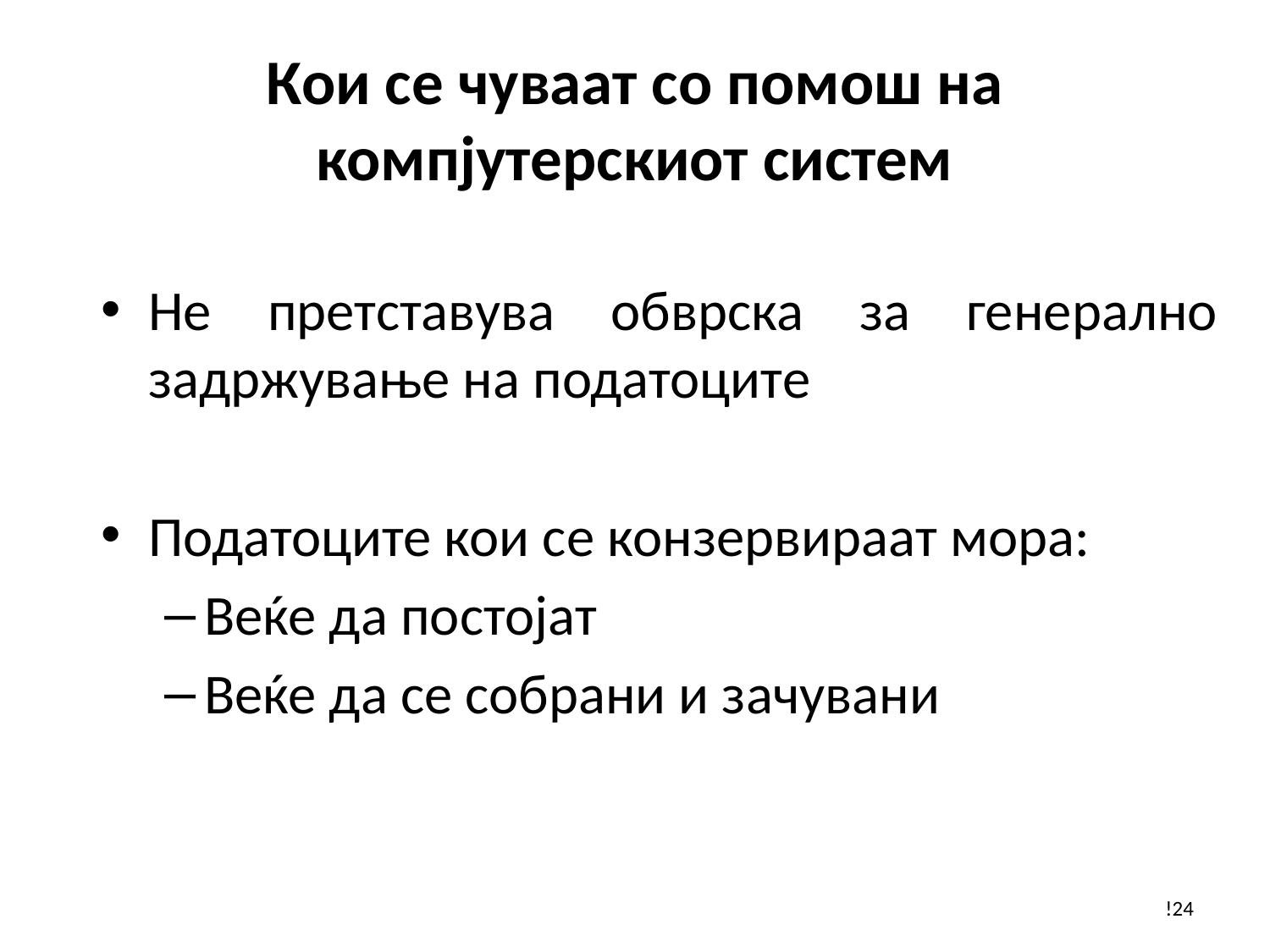

# Кои се чуваат со помош на компјутерскиот систем
Не претставува обврска за генерално задржување на податоците

Податоците кои се конзервираат мора:
Веќе да постојат
Веќе да се собрани и зачувани

!24